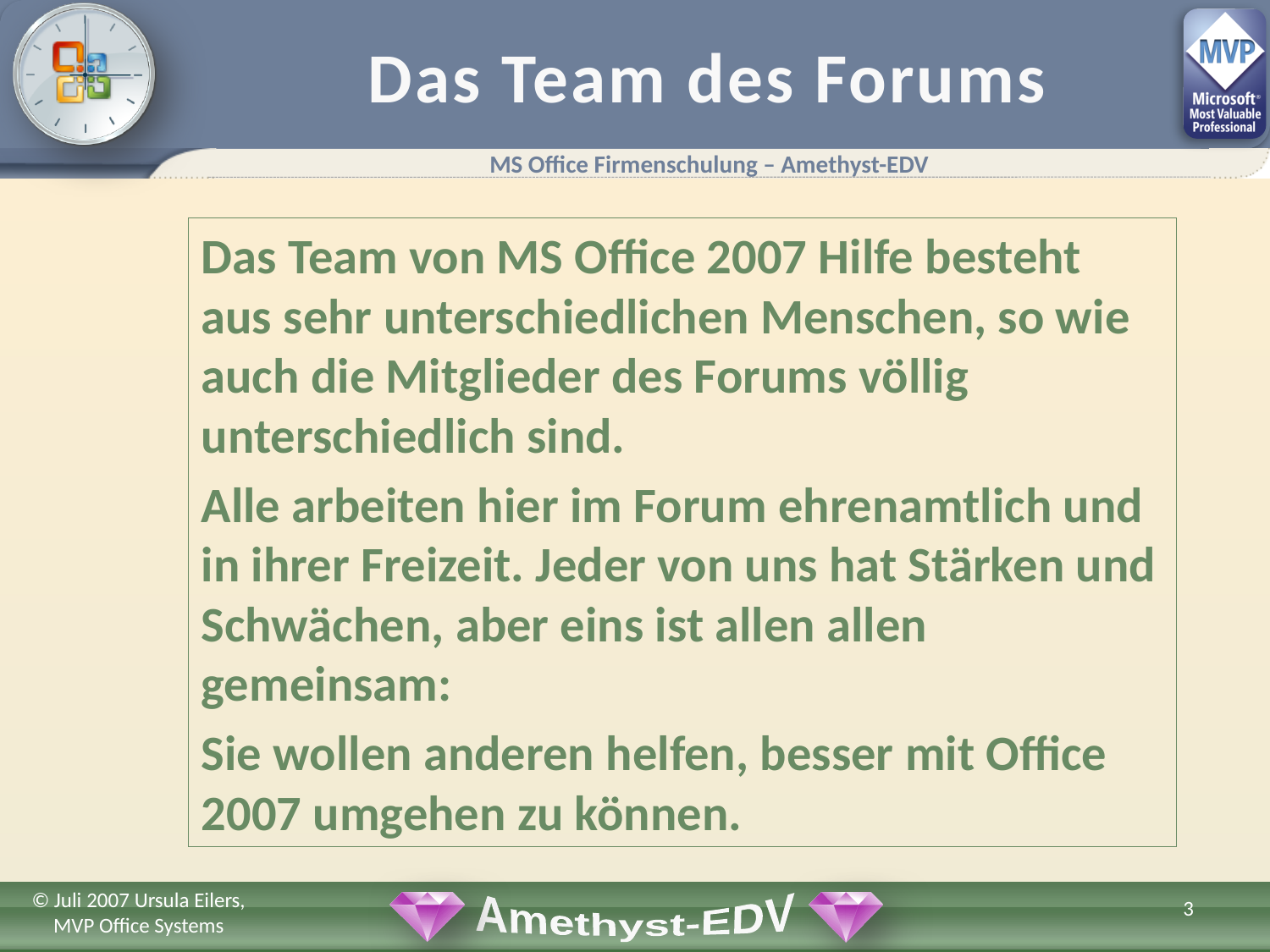

# Das Team des Forums
Das Team von MS Office 2007 Hilfe besteht aus sehr unterschiedlichen Menschen, so wie auch die Mitglieder des Forums völlig unterschiedlich sind.
Alle arbeiten hier im Forum ehrenamtlich und in ihrer Freizeit. Jeder von uns hat Stärken und Schwächen, aber eins ist allen allen gemeinsam:
Sie wollen anderen helfen, besser mit Office 2007 umgehen zu können.

3
© Juli 2007 Ursula Eilers, MVP Office Systems